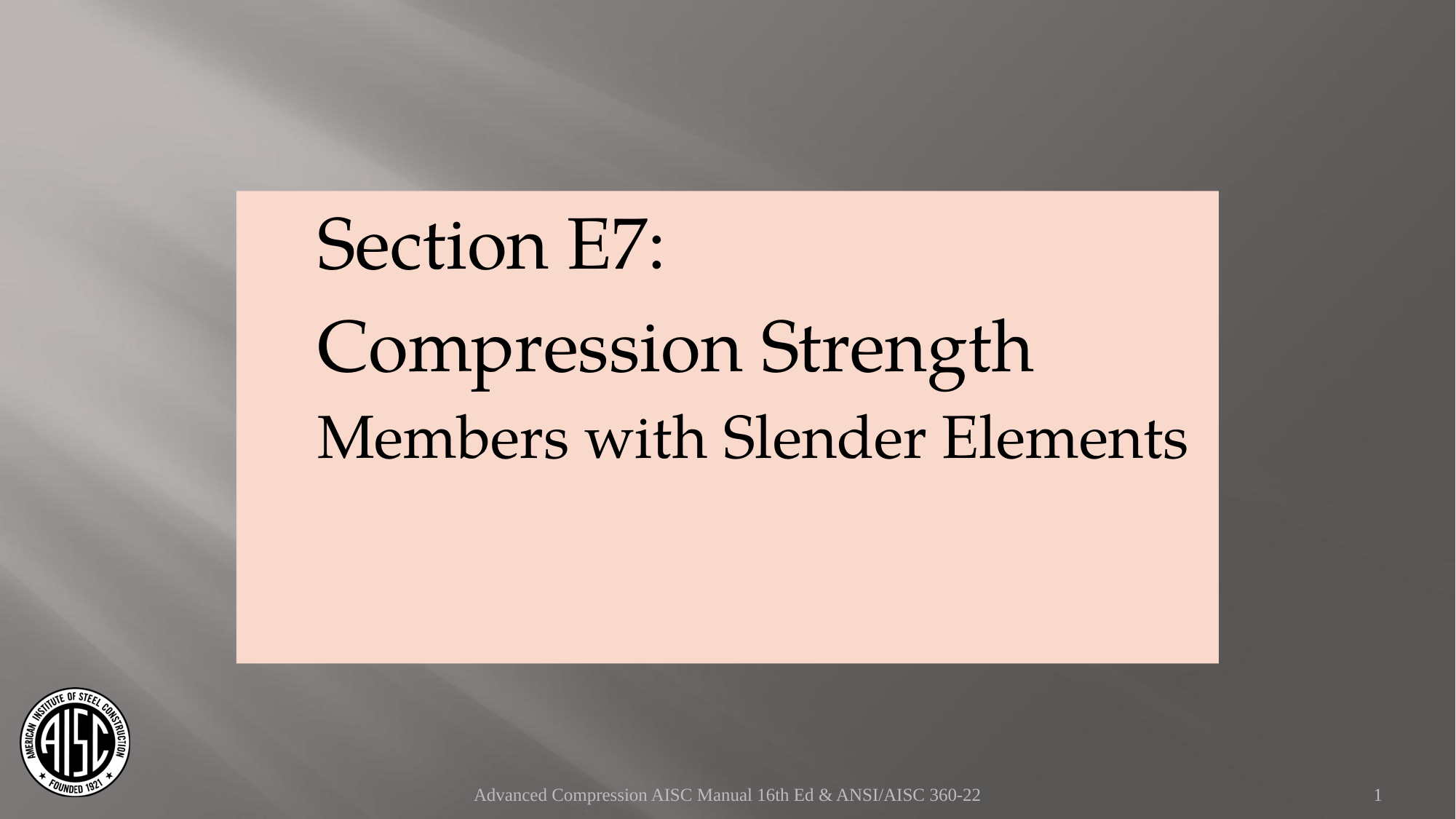

Section E7:
Compression Strength
Members with Slender Elements
Advanced Compression AISC Manual 16th Ed & ANSI/AISC 360-22
1